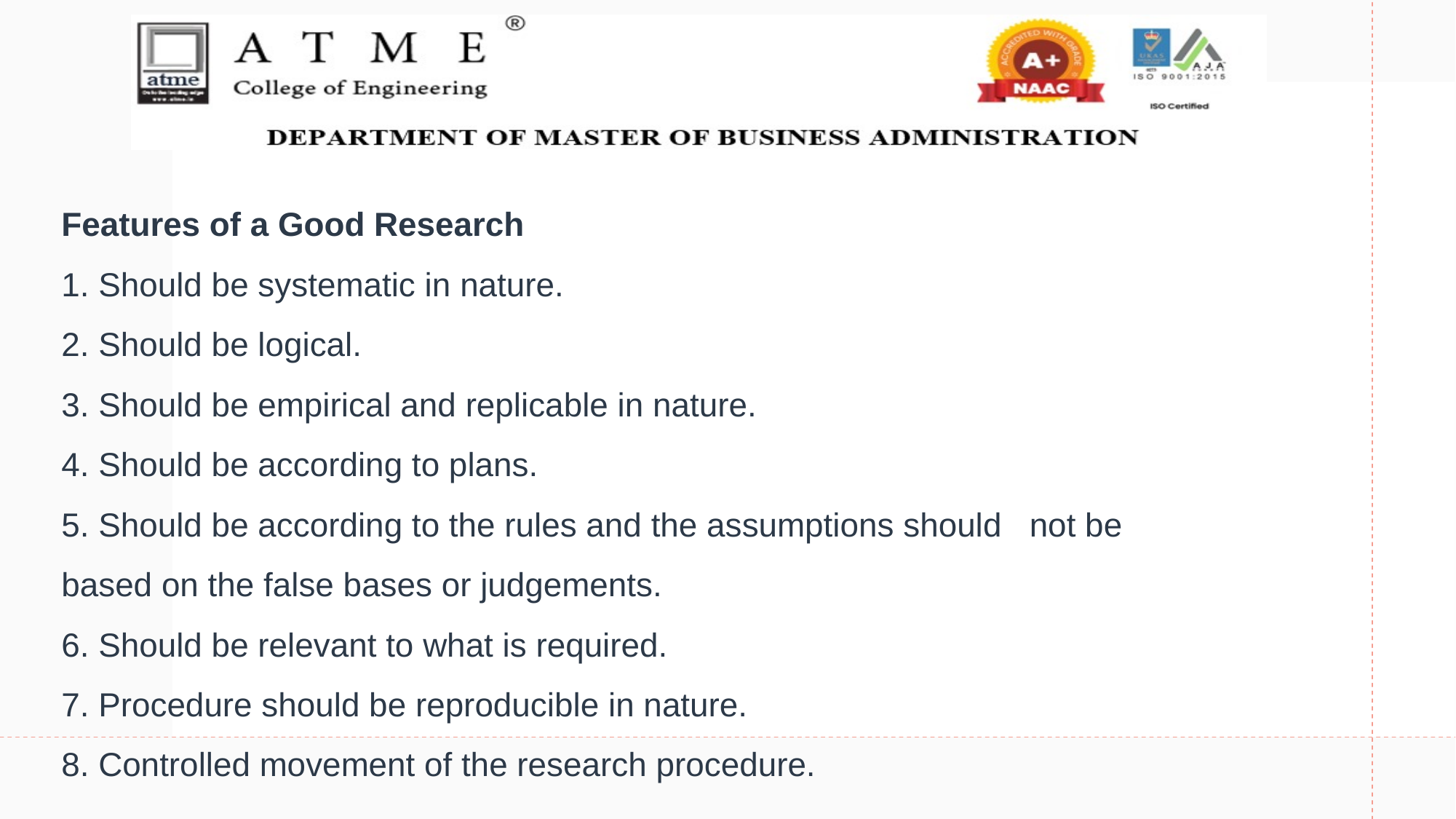

# Features of a Good Research 1. Should be systematic in nature. 2. Should be logical. 3. Should be empirical and replicable in nature. 4. Should be according to plans. 5. Should be according to the rules and the assumptions should   not be based on the false bases or judgements. 6. Should be relevant to what is required. 7. Procedure should be reproducible in nature. 8. Controlled movement of the research procedure.